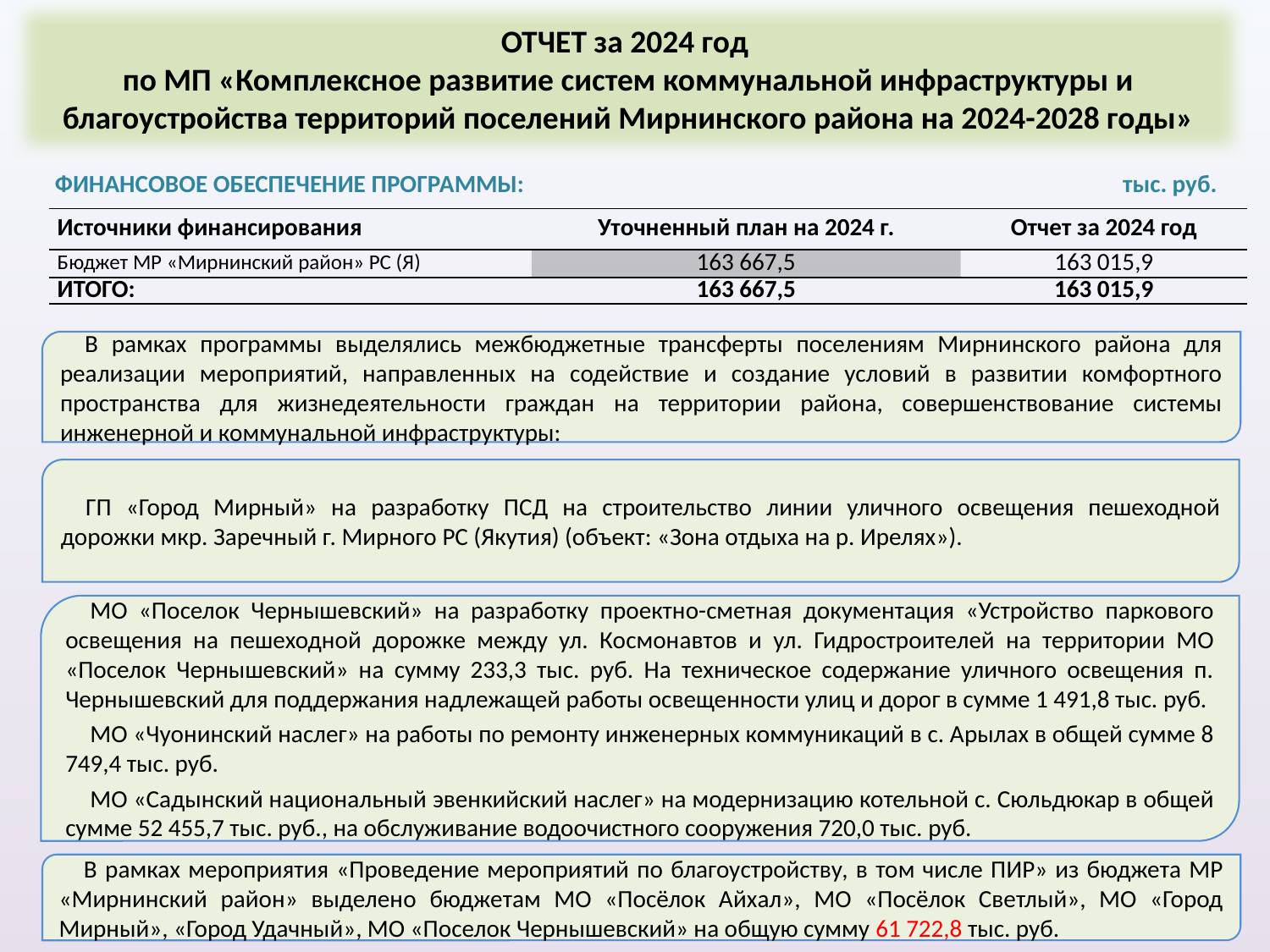

ОТЧЕТ за 2024 год
по МП «Комплексное развитие систем коммунальной инфраструктуры и благоустройства территорий поселений Мирнинского района на 2024-2028 годы»
ФИНАНСОВОЕ ОБЕСПЕЧЕНИЕ ПРОГРАММЫ:                                                                                                             тыс. руб.
| Источники финансирования | Уточненный план на 2024 г. | Отчет за 2024 год |
| --- | --- | --- |
| Бюджет МР «Мирнинский район» РС (Я) | 163 667,5 | 163 015,9 |
| ИТОГО: | 163 667,5 | 163 015,9 |
В рамках программы выделялись межбюджетные трансферты поселениям Мирнинского района для реализации мероприятий, направленных на содействие и создание условий в развитии комфортного пространства для жизнедеятельности граждан на территории района, совершенствование системы инженерной и коммунальной инфраструктуры:
ГП «Город Мирный» на разработку ПСД на строительство линии уличного освещения пешеходной дорожки мкр. Заречный г. Мирного РС (Якутия) (объект: «Зона отдыха на р. Ирелях»).
МО «Поселок Чернышевский» на разработку проектно-сметная документация «Устройство паркового освещения на пешеходной дорожке между ул. Космонавтов и ул. Гидростроителей на территории МО «Поселок Чернышевский» на сумму 233,3 тыс. руб. На техническое содержание уличного освещения п. Чернышевский для поддержания надлежащей работы освещенности улиц и дорог в сумме 1 491,8 тыс. руб.
МО «Чуонинский наслег» на работы по ремонту инженерных коммуникаций в с. Арылах в общей сумме 8 749,4 тыс. руб.
МО «Садынский национальный эвенкийский наслег» на модернизацию котельной с. Сюльдюкар в общей сумме 52 455,7 тыс. руб., на обслуживание водоочистного сооружения 720,0 тыс. руб.
В рамках мероприятия «Проведение мероприятий по благоустройству, в том числе ПИР» из бюджета МР «Мирнинский район» выделено бюджетам МО «Посёлок Айхал», МО «Посёлок Светлый», МО «Город Мирный», «Город Удачный», МО «Поселок Чернышевский» на общую сумму 61 722,8 тыс. руб.